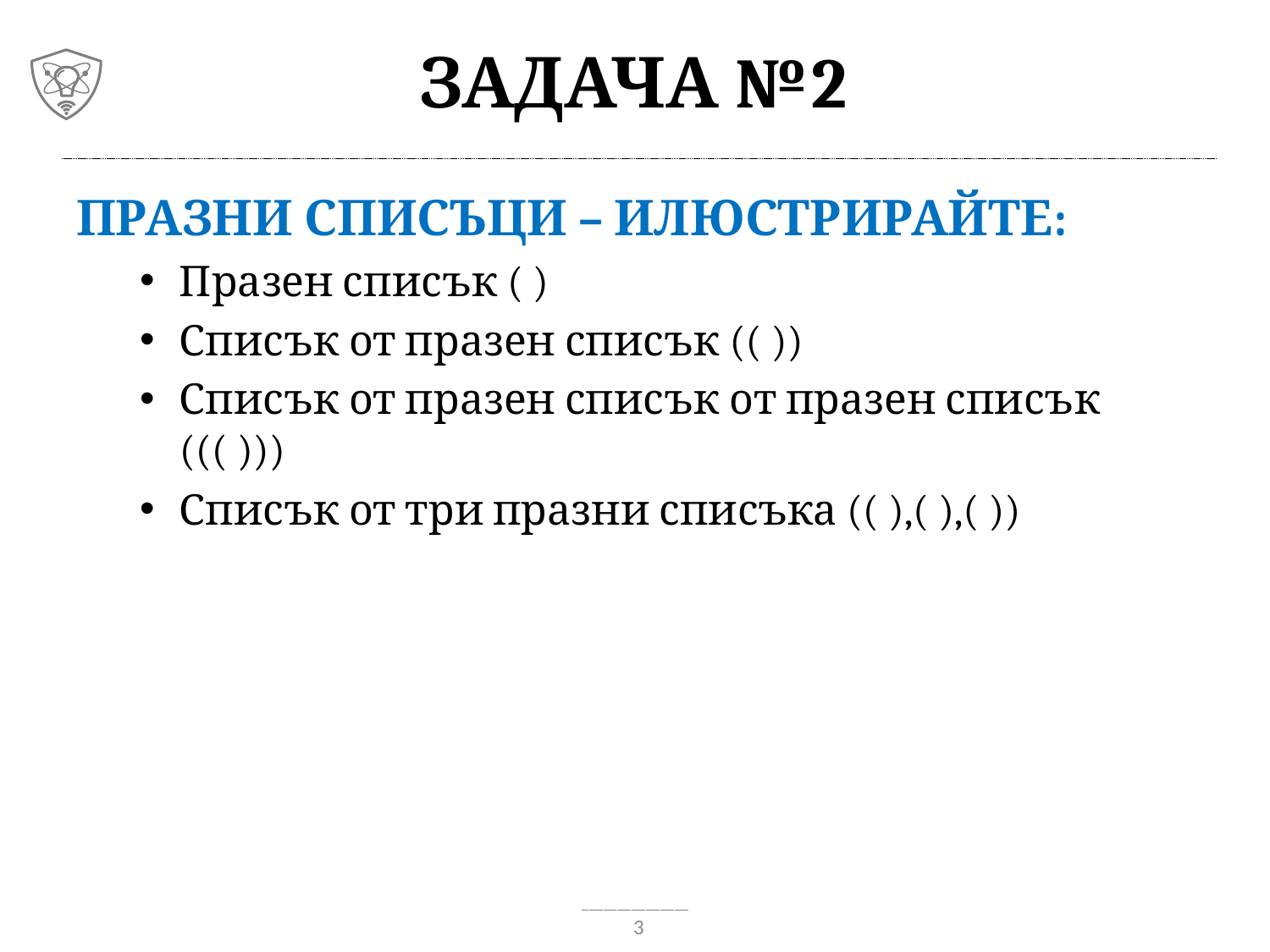

# Задача №2
Празни списъци – илюстрирайте:
Празен списък ( )
Списък от празен списък (( ))
Списък от празен списък от празен списък ((( )))
Списък от три празни списъка (( ),( ),( ))

3